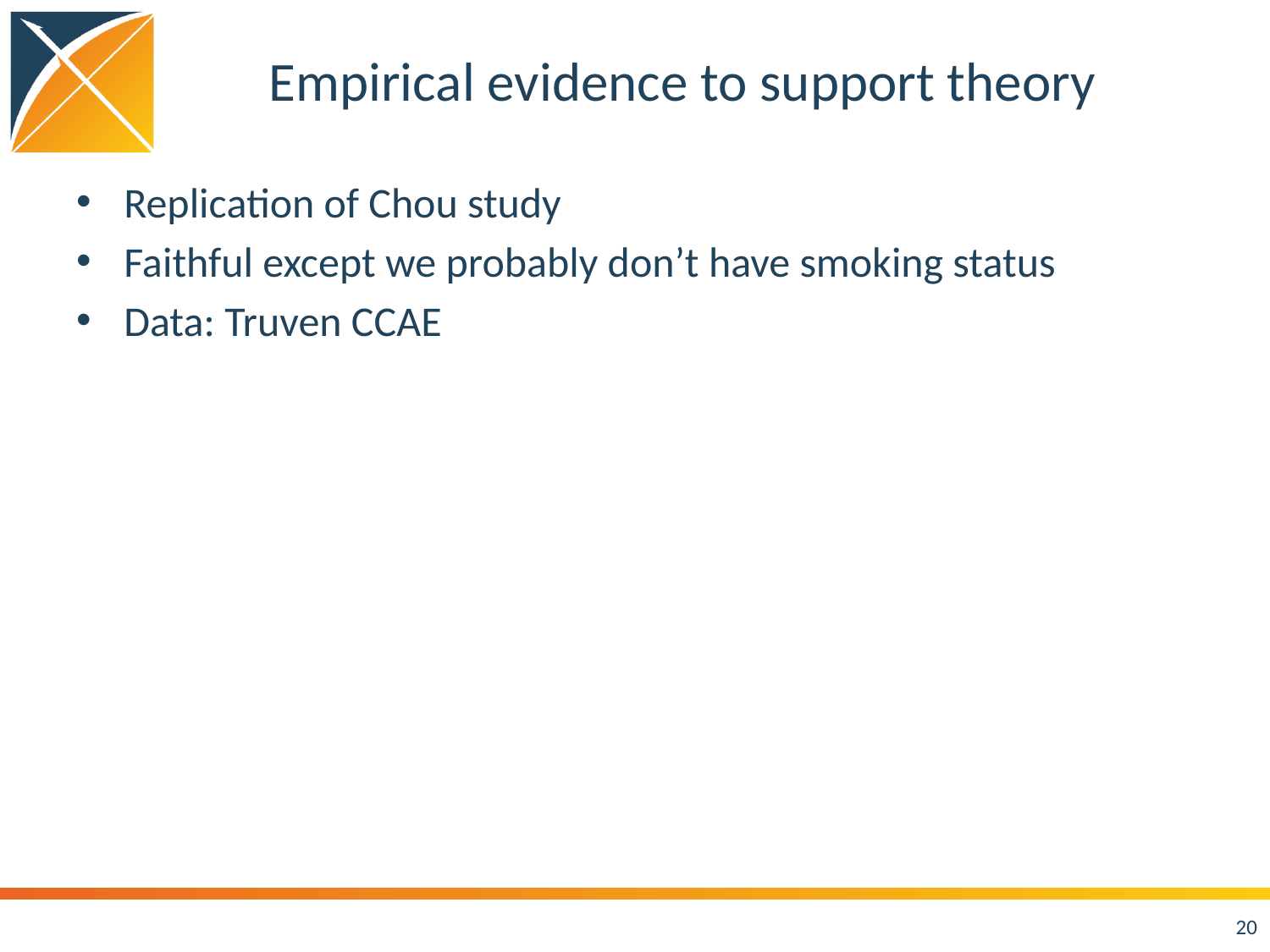

# Empirical evidence to support theory
Replication of Chou study
Faithful except we probably don’t have smoking status
Data: Truven CCAE
20